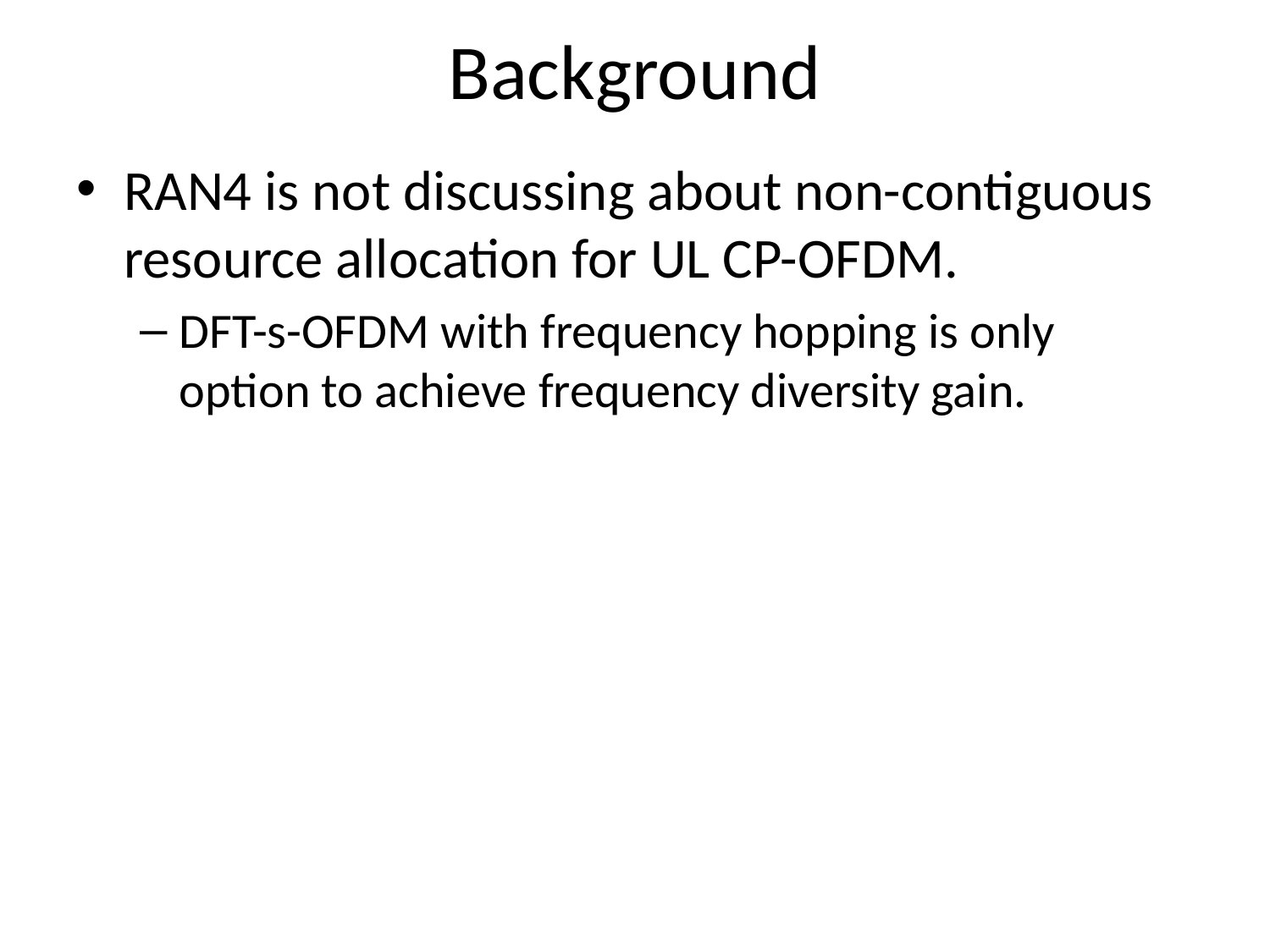

# Background
RAN4 is not discussing about non-contiguous resource allocation for UL CP-OFDM.
DFT-s-OFDM with frequency hopping is only option to achieve frequency diversity gain.